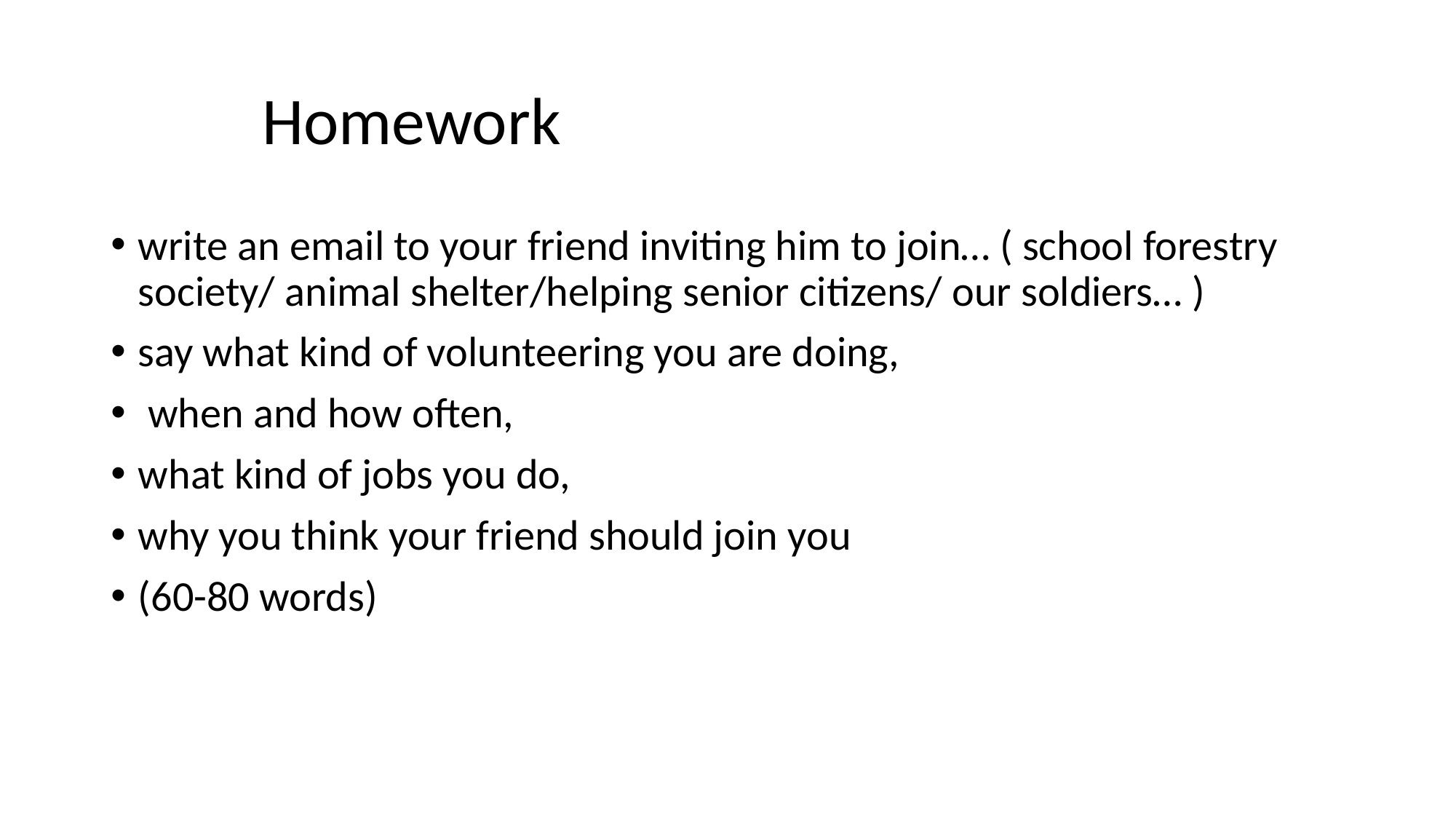

# Homework
write an email to your friend inviting him to join… ( school forestry society/ animal shelter/helping senior citizens/ our soldiers… )
say what kind of volunteering you are doing,
 when and how often,
what kind of jobs you do,
why you think your friend should join you
(60-80 words)